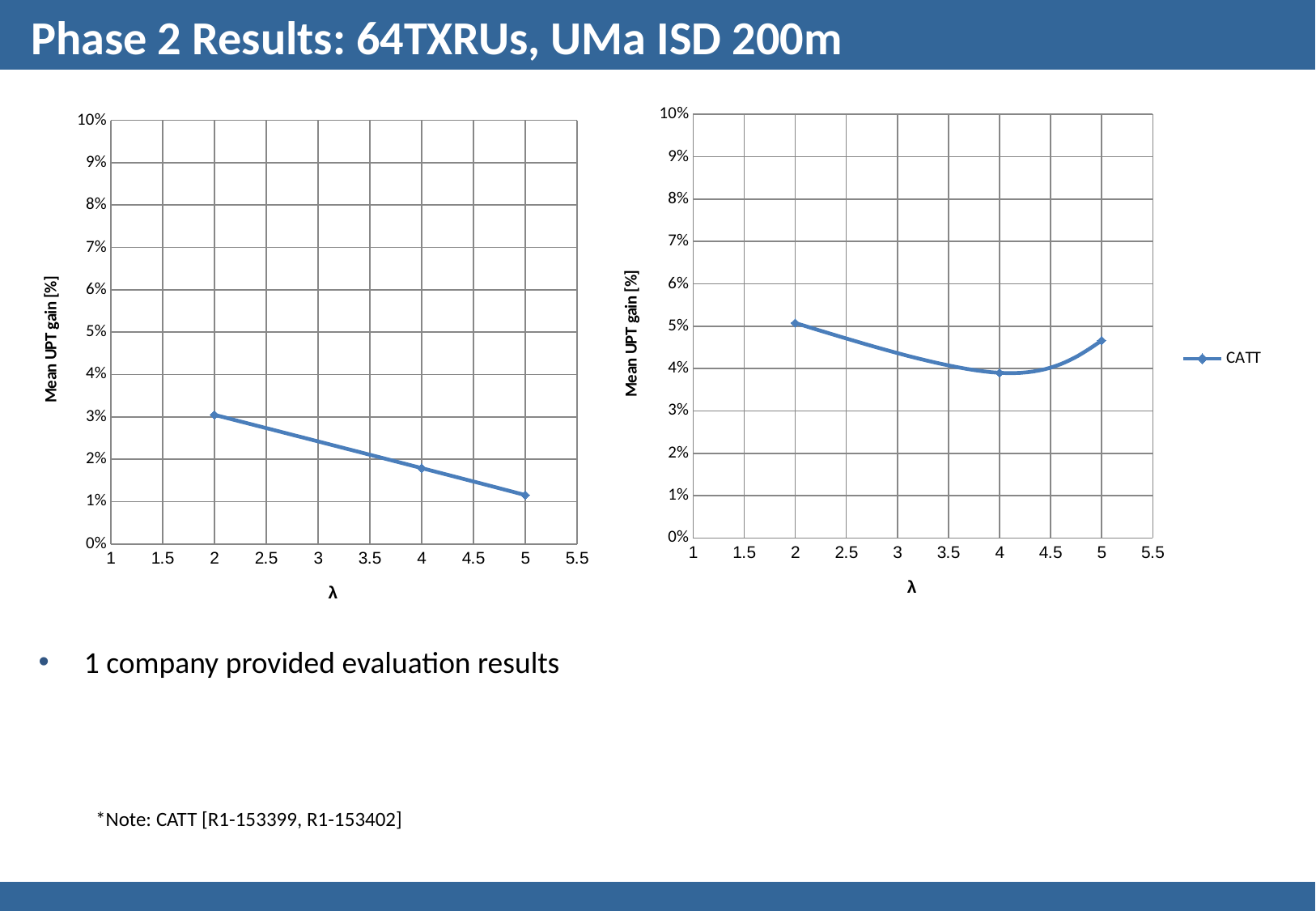

# Phase 2 Results: 64TXRUs, UMa ISD 200m

### Chart

| Category |  |
|---|---|

### Chart

| Category |  |
|---|---|
1 company provided evaluation results
*Note: CATT [R1-153399, R1-153402]